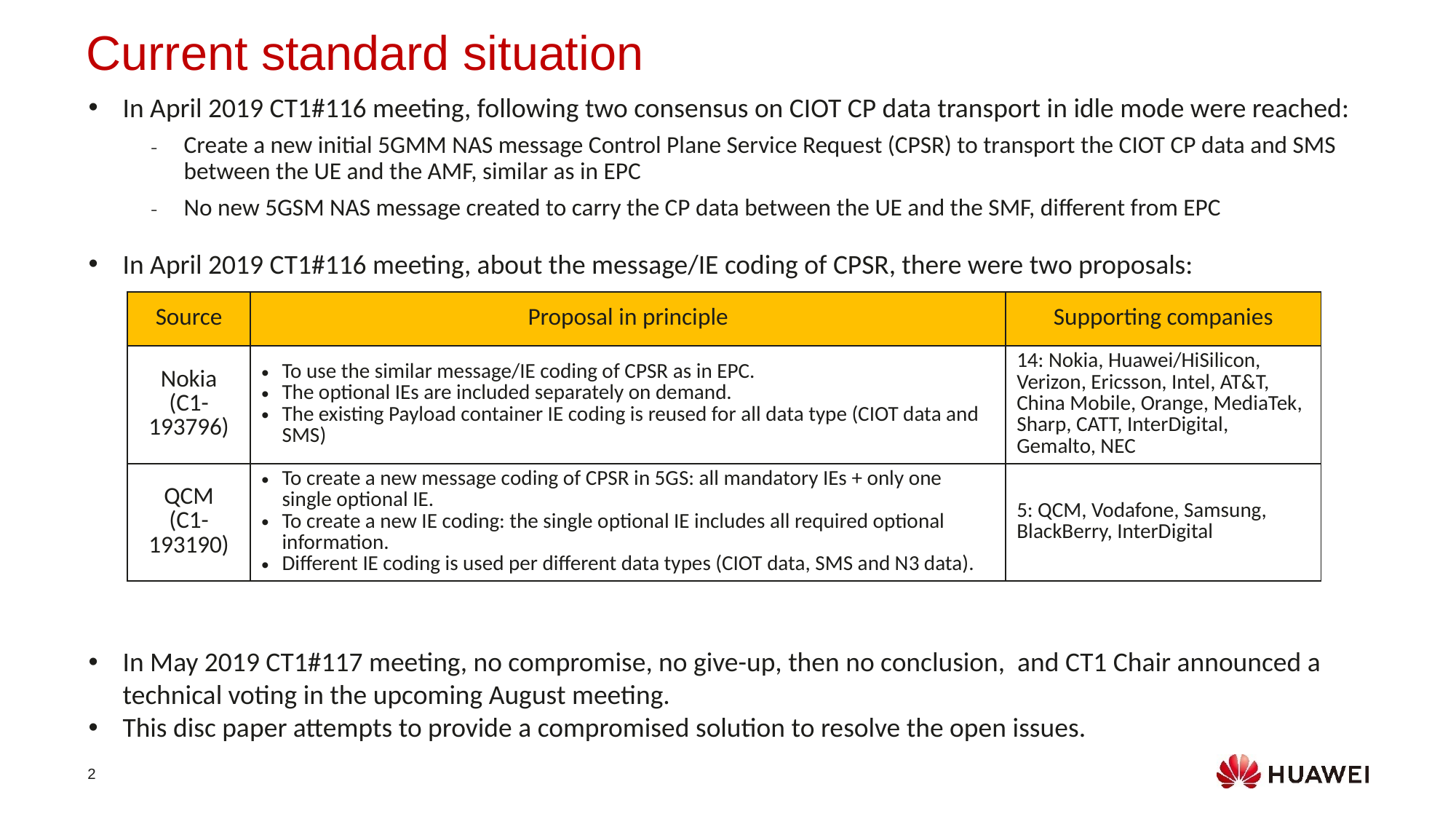

Current standard situation
In April 2019 CT1#116 meeting, following two consensus on CIOT CP data transport in idle mode were reached:
Create a new initial 5GMM NAS message Control Plane Service Request (CPSR) to transport the CIOT CP data and SMS between the UE and the AMF, similar as in EPC
No new 5GSM NAS message created to carry the CP data between the UE and the SMF, different from EPC

In April 2019 CT1#116 meeting, about the message/IE coding of CPSR, there were two proposals:
| Source | Proposal in principle | Supporting companies |
| --- | --- | --- |
| Nokia (C1-193796) | To use the similar message/IE coding of CPSR as in EPC. The optional IEs are included separately on demand. The existing Payload container IE coding is reused for all data type (CIOT data and SMS) | 14: Nokia, Huawei/HiSilicon, Verizon, Ericsson, Intel, AT&T, China Mobile, Orange, MediaTek, Sharp, CATT, InterDigital, Gemalto, NEC |
| QCM (C1-193190) | To create a new message coding of CPSR in 5GS: all mandatory IEs + only one single optional IE. To create a new IE coding: the single optional IE includes all required optional information. Different IE coding is used per different data types (CIOT data, SMS and N3 data). | 5: QCM, Vodafone, Samsung, BlackBerry, InterDigital |
In May 2019 CT1#117 meeting, no compromise, no give-up, then no conclusion,  and CT1 Chair announced a technical voting in the upcoming August meeting.
This disc paper attempts to provide a compromised solution to resolve the open issues.